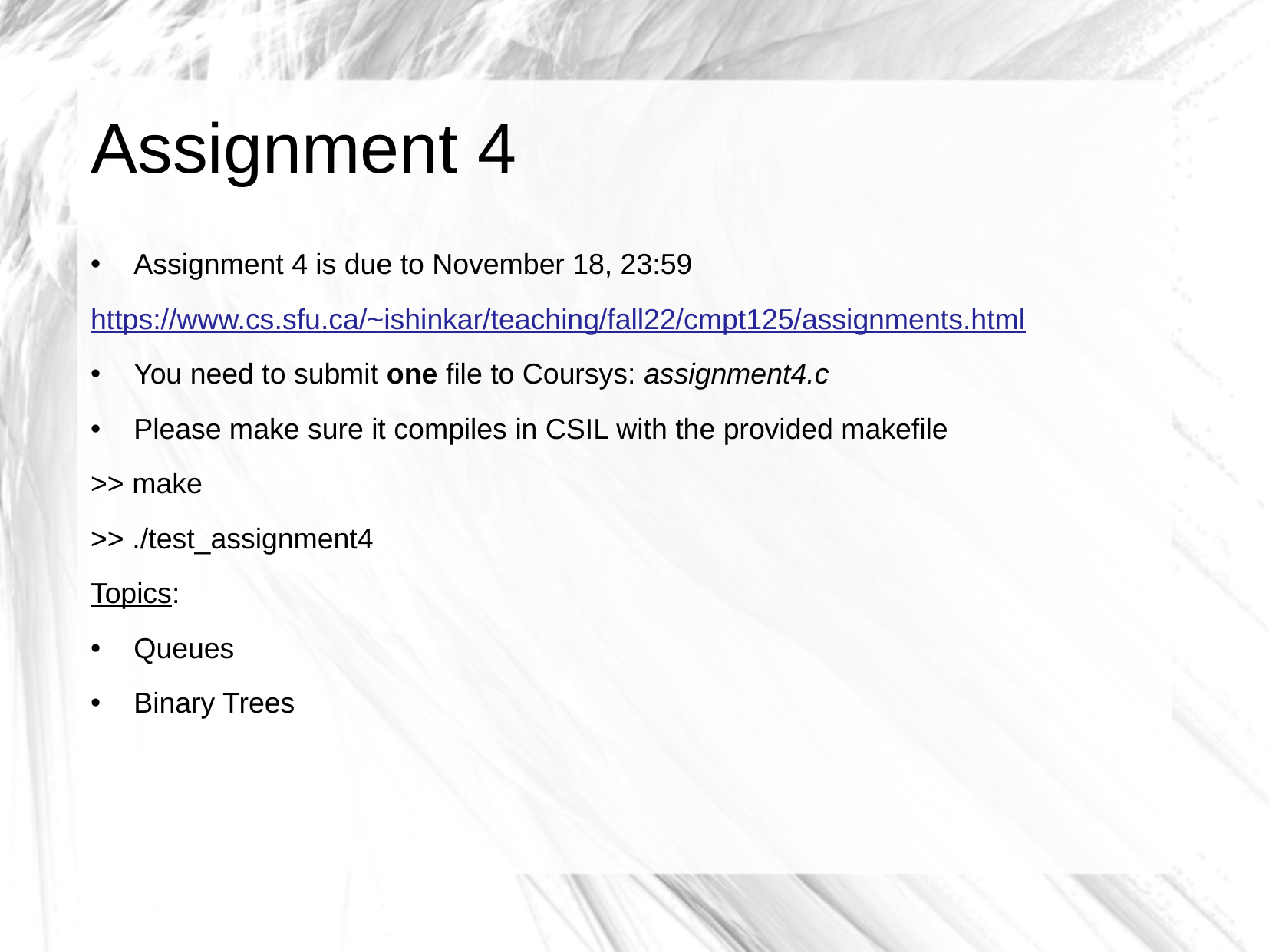

Assignment 4
Assignment 4 is due to November 18, 23:59
https://www.cs.sfu.ca/~ishinkar/teaching/fall22/cmpt125/assignments.html
You need to submit one file to Coursys: assignment4.c
Please make sure it compiles in CSIL with the provided makefile
>> make
>> ./test_assignment4
Topics:
Queues
Binary Trees